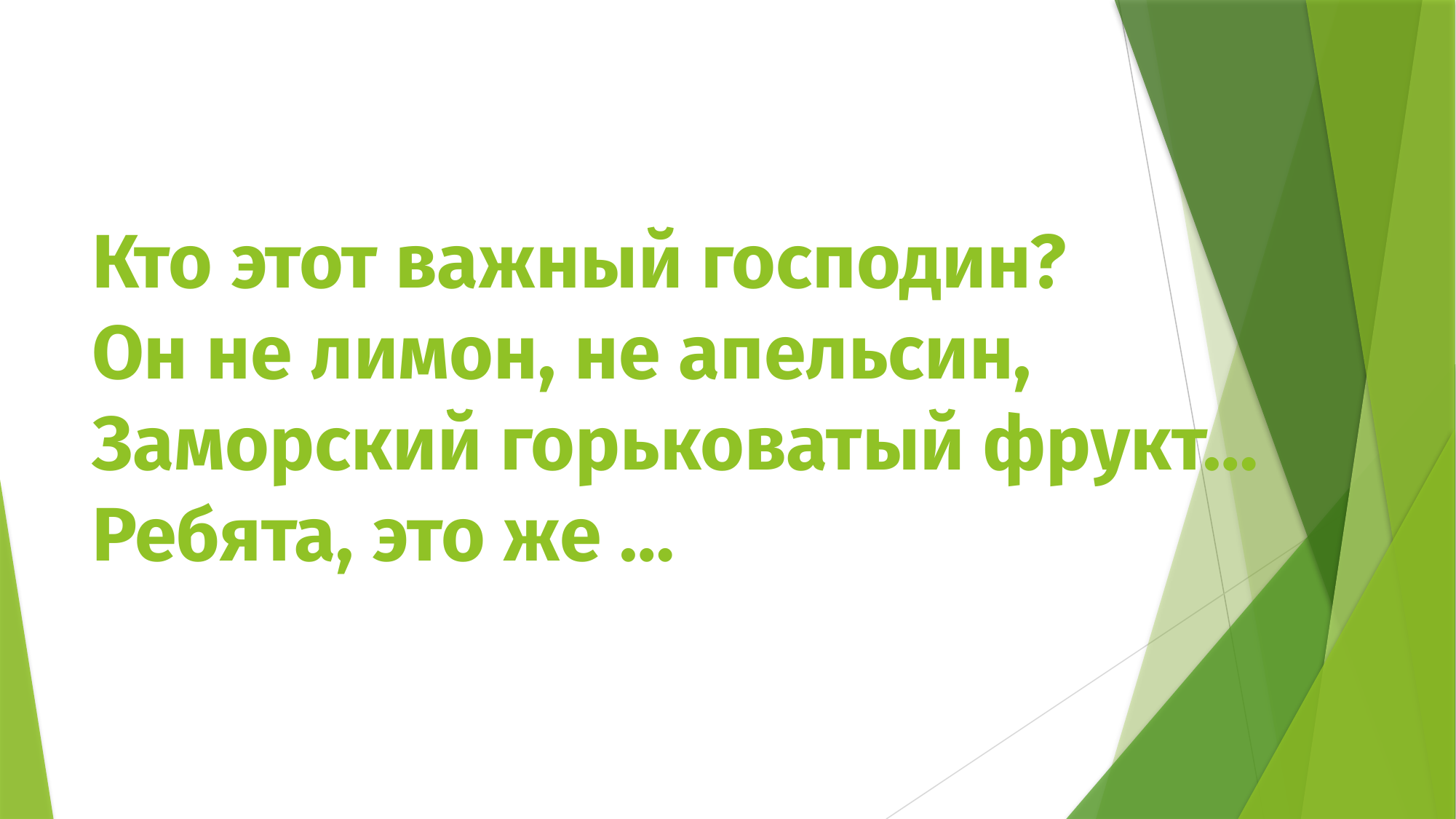

# Кто этот важный господин? Он не лимон, не апельсин, Заморский горьковатый фрукт… Ребята, это же …